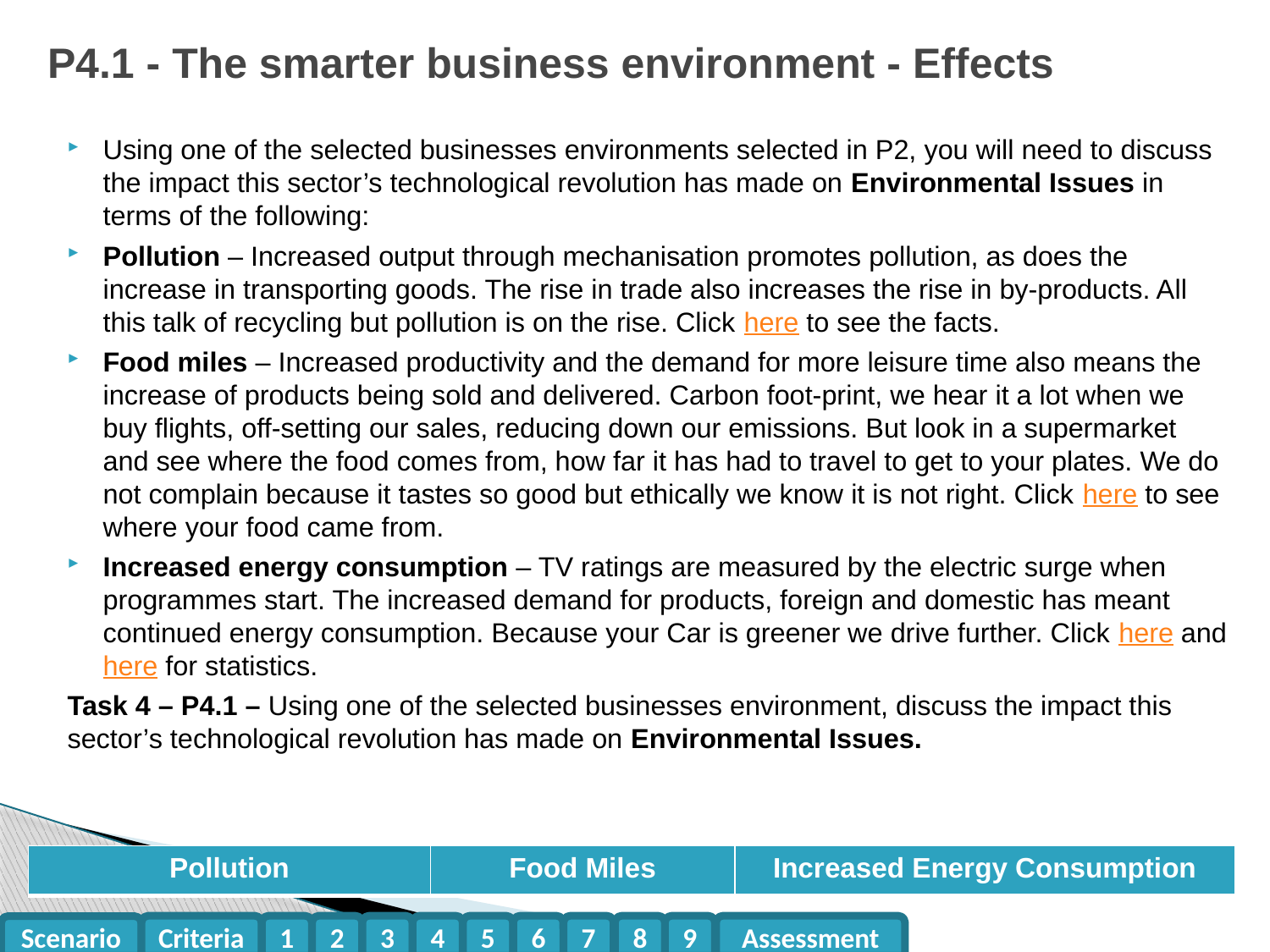

# P4.1 - The smarter business environment - Effects
Using one of the selected businesses environments selected in P2, you will need to discuss the impact this sector’s technological revolution has made on Environmental Issues in terms of the following:
Pollution – Increased output through mechanisation promotes pollution, as does the increase in transporting goods. The rise in trade also increases the rise in by-products. All this talk of recycling but pollution is on the rise. Click here to see the facts.
Food miles – Increased productivity and the demand for more leisure time also means the increase of products being sold and delivered. Carbon foot-print, we hear it a lot when we buy flights, off-setting our sales, reducing down our emissions. But look in a supermarket and see where the food comes from, how far it has had to travel to get to your plates. We do not complain because it tastes so good but ethically we know it is not right. Click here to see where your food came from.
Increased energy consumption – TV ratings are measured by the electric surge when programmes start. The increased demand for products, foreign and domestic has meant continued energy consumption. Because your Car is greener we drive further. Click here and here for statistics.
Task 4 – P4.1 – Using one of the selected businesses environment, discuss the impact this sector’s technological revolution has made on Environmental Issues.

| Pollution | Food Miles | Increased Energy Consumption |
| --- | --- | --- |